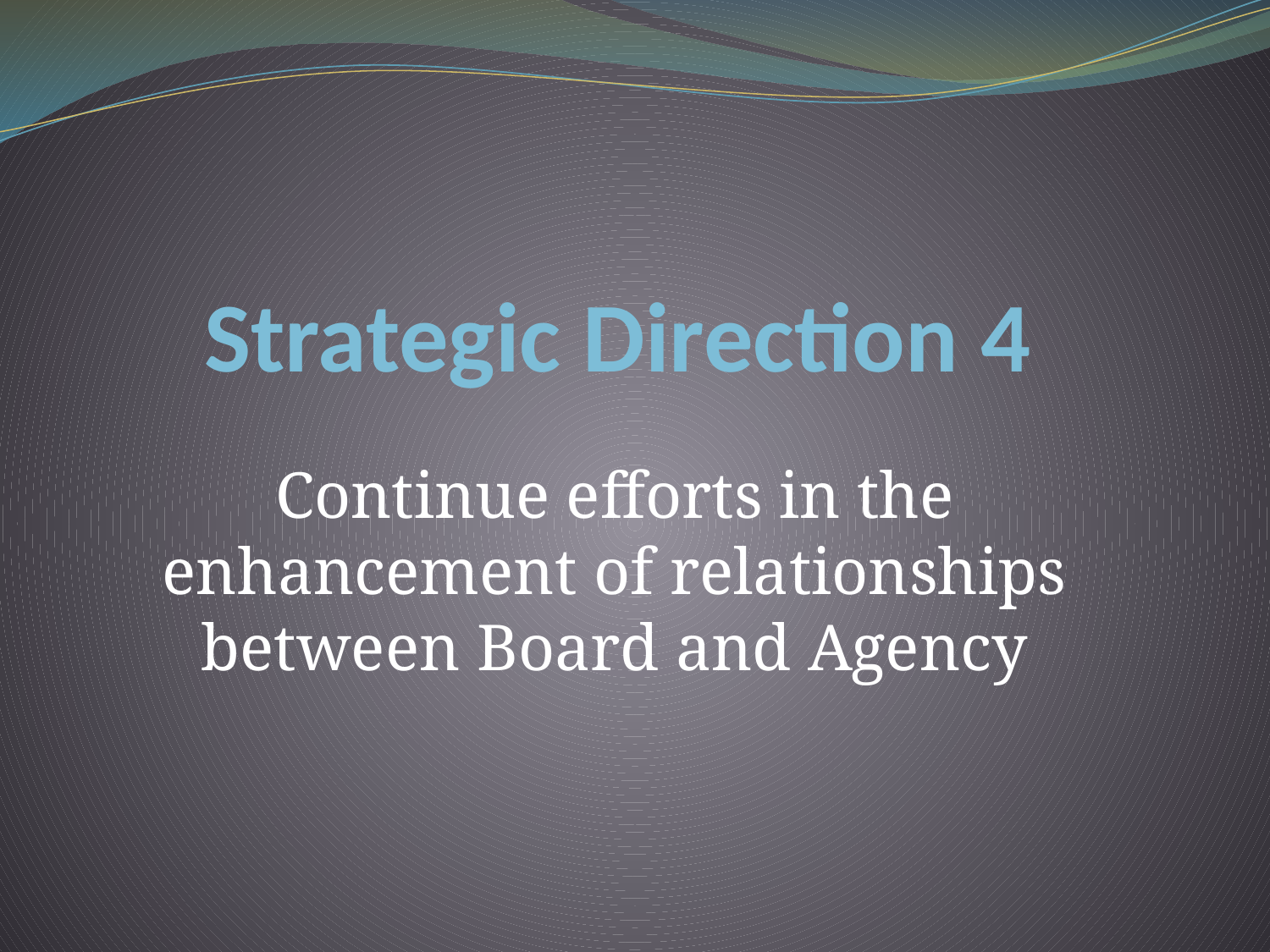

# Strategic Direction 4
Continue efforts in the enhancement of relationships between Board and Agency